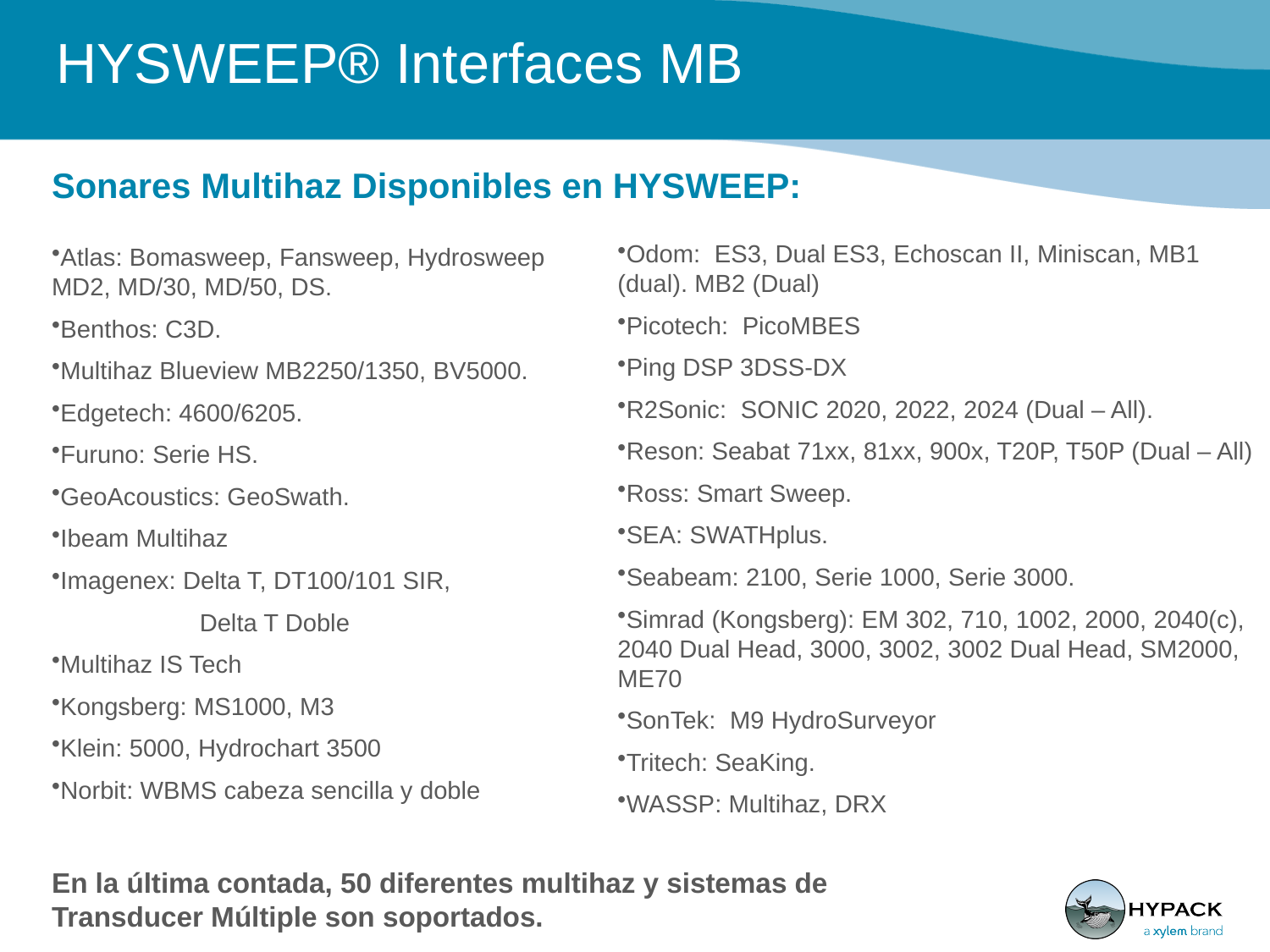

# HYSWEEP® Interfaces MB

Sonares Multihaz Disponibles en HYSWEEP:
Odom:  ES3, Dual ES3, Echoscan II, Miniscan, MB1 (dual). MB2 (Dual)
Picotech:  PicoMBES
Ping DSP 3DSS-DX
R2Sonic:  SONIC 2020, 2022, 2024 (Dual – All).
Reson: Seabat 71xx, 81xx, 900x, T20P, T50P (Dual – All)
Ross: Smart Sweep.
SEA: SWATHplus.
Seabeam: 2100, Serie 1000, Serie 3000.
Simrad (Kongsberg): EM 302, 710, 1002, 2000, 2040(c), 2040 Dual Head, 3000, 3002, 3002 Dual Head, SM2000, ME70
SonTek:  M9 HydroSurveyor
Tritech: SeaKing.
WASSP: Multihaz, DRX
Atlas: Bomasweep, Fansweep, Hydrosweep MD2, MD/30, MD/50, DS.
Benthos: C3D.
Multihaz Blueview MB2250/1350, BV5000.
Edgetech: 4600/6205.
Furuno: Serie HS.
GeoAcoustics: GeoSwath.
Ibeam Multihaz
Imagenex: Delta T, DT100/101 SIR,
	   Delta T Doble
Multihaz IS Tech
Kongsberg: MS1000, M3
Klein: 5000, Hydrochart 3500
Norbit: WBMS cabeza sencilla y doble
En la última contada, 50 diferentes multihaz y sistemas de Transducer Múltiple son soportados.